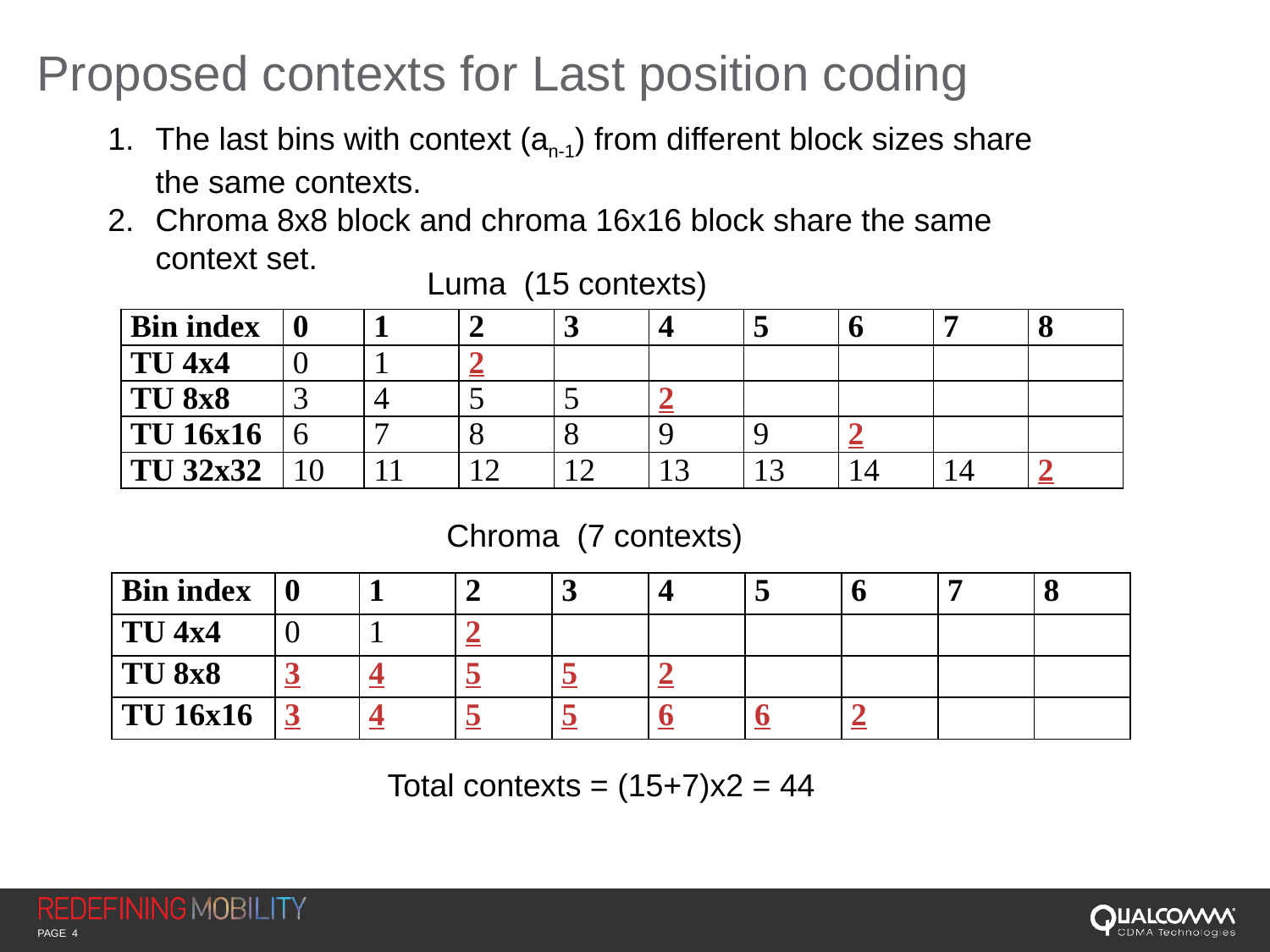

# Proposed contexts for Last position coding
The last bins with context (an-1) from different block sizes share the same contexts.
Chroma 8x8 block and chroma 16x16 block share the same context set.
Luma  (15 contexts)
| Bin index | 0 | 1 | 2 | 3 | 4 | 5 | 6 | 7 | 8 |
| --- | --- | --- | --- | --- | --- | --- | --- | --- | --- |
| TU 4x4 | 0 | 1 | 2 |  |  |  |  |  |  |
| TU 8x8 | 3 | 4 | 5 | 5 | 2 |  |  |  |  |
| TU 16x16 | 6 | 7 | 8 | 8 | 9 | 9 | 2 |  |  |
| TU 32x32 | 10 | 11 | 12 | 12 | 13 | 13 | 14 | 14 | 2 |
Chroma  (7 contexts)
| Bin index | 0 | 1 | 2 | 3 | 4 | 5 | 6 | 7 | 8 |
| --- | --- | --- | --- | --- | --- | --- | --- | --- | --- |
| TU 4x4 | 0 | 1 | 2 |  |  |  |  |  |  |
| TU 8x8 | 3 | 4 | 5 | 5 | 2 |  |  |  |  |
| TU 16x16 | 3 | 4 | 5 | 5 | 6 | 6 | 2 |  |  |
Total contexts = (15+7)x2 = 44